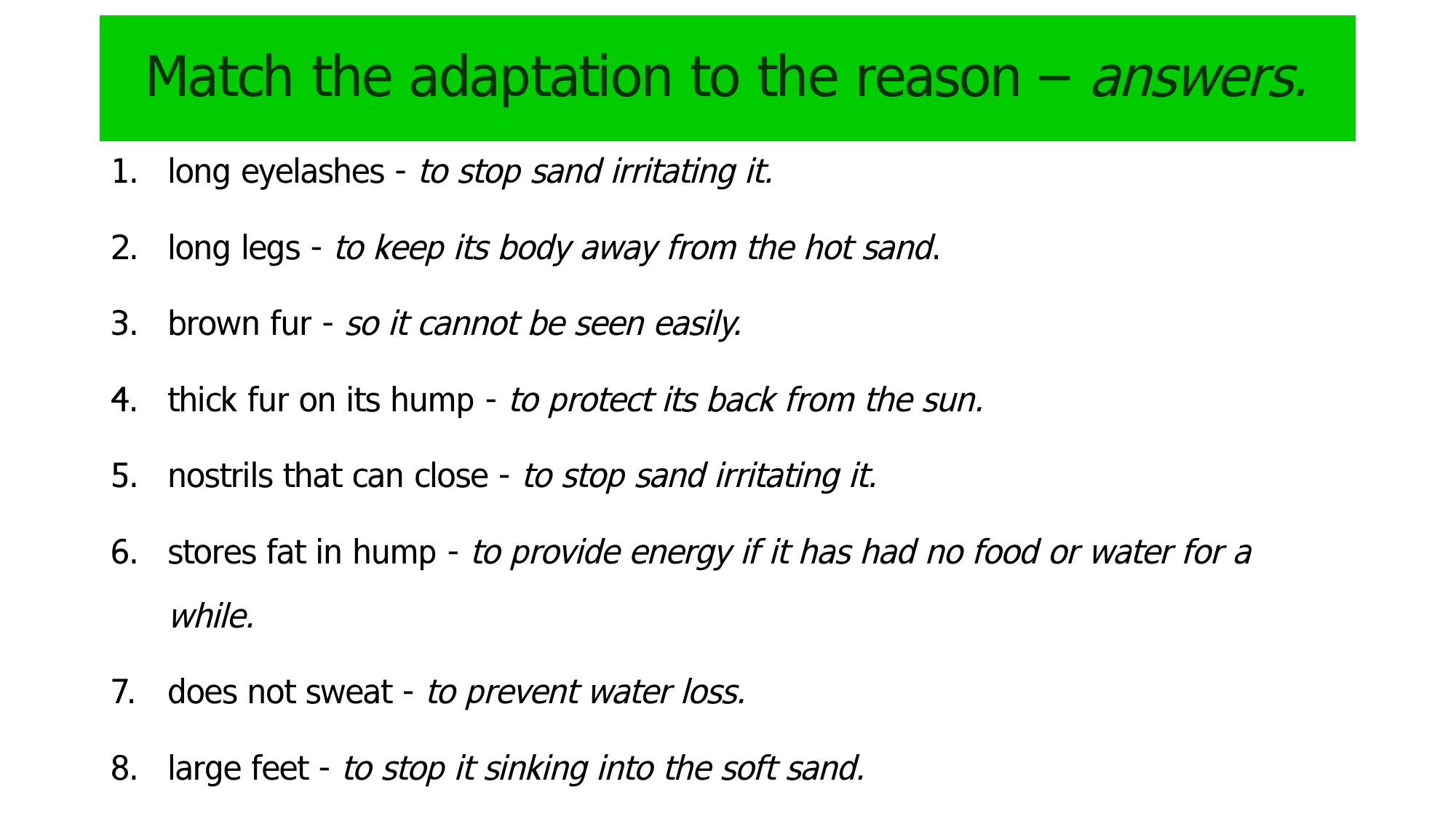

# Match the adaptation to the reason – answers.
long eyelashes - to stop sand irritating it.
long legs - to keep its body away from the hot sand.
brown fur - so it cannot be seen easily.
thick fur on its hump - to protect its back from the sun.
nostrils that can close - to stop sand irritating it.
stores fat in hump - to provide energy if it has had no food or water for a while.
does not sweat - to prevent water loss.
large feet - to stop it sinking into the soft sand.